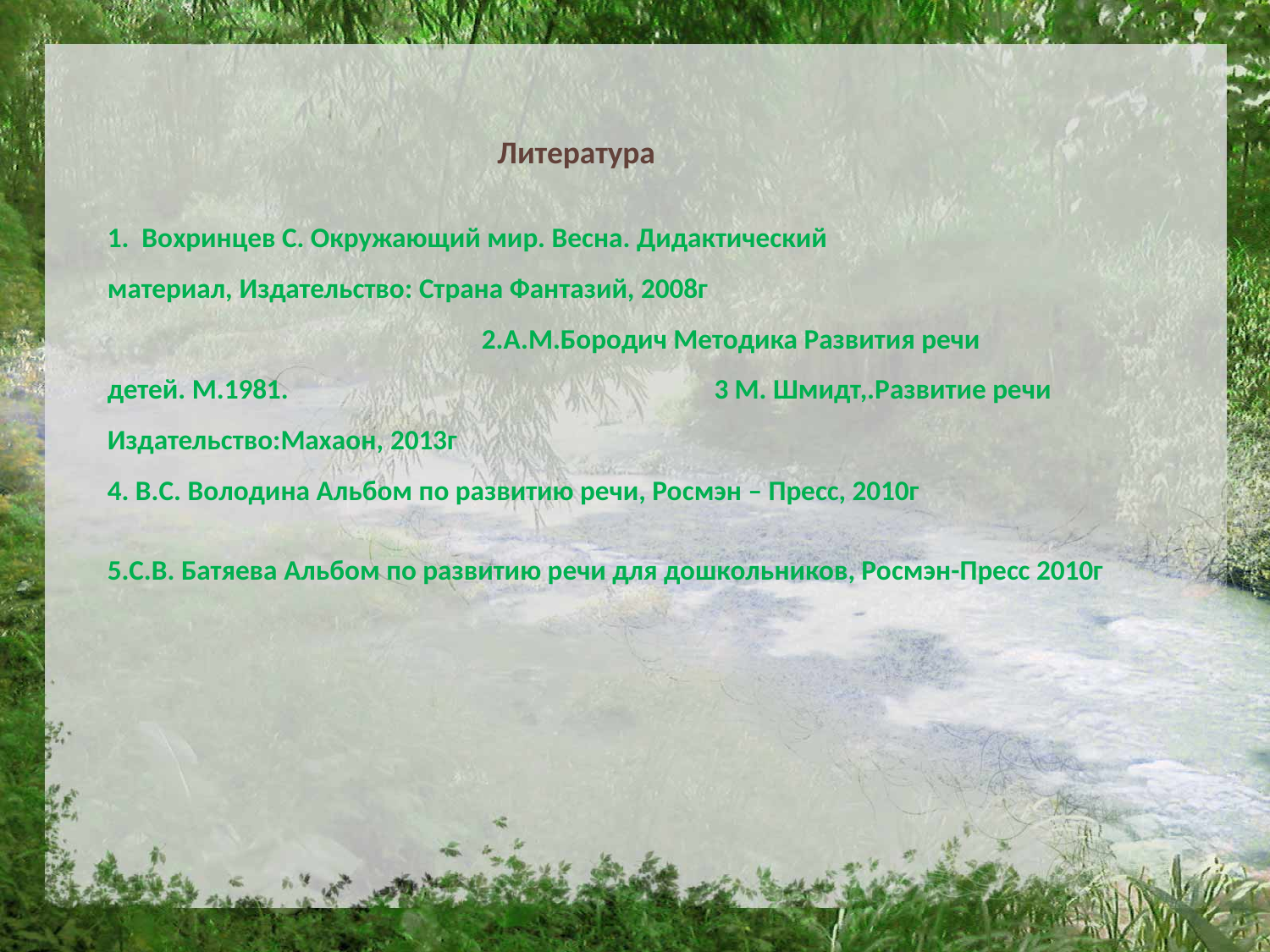

Литература
1.  Вoхринцев С. Окружающий мир. Весна. Дидактический материал, Издательство: Страна Фантазий, 2008г                                                                                                                  2.А.М.Бородич Методика Развития речи детей. М.1981.                                                                   3 М. Шмидт,.Развитие речи
Издательство:Махаон, 2013г
4. В.С. Володина Альбом по развитию речи, Росмэн – Пресс, 2010г

5.С.В. Батяева Альбом по развитию речи для дошкольников, Росмэн-Пресс 2010г